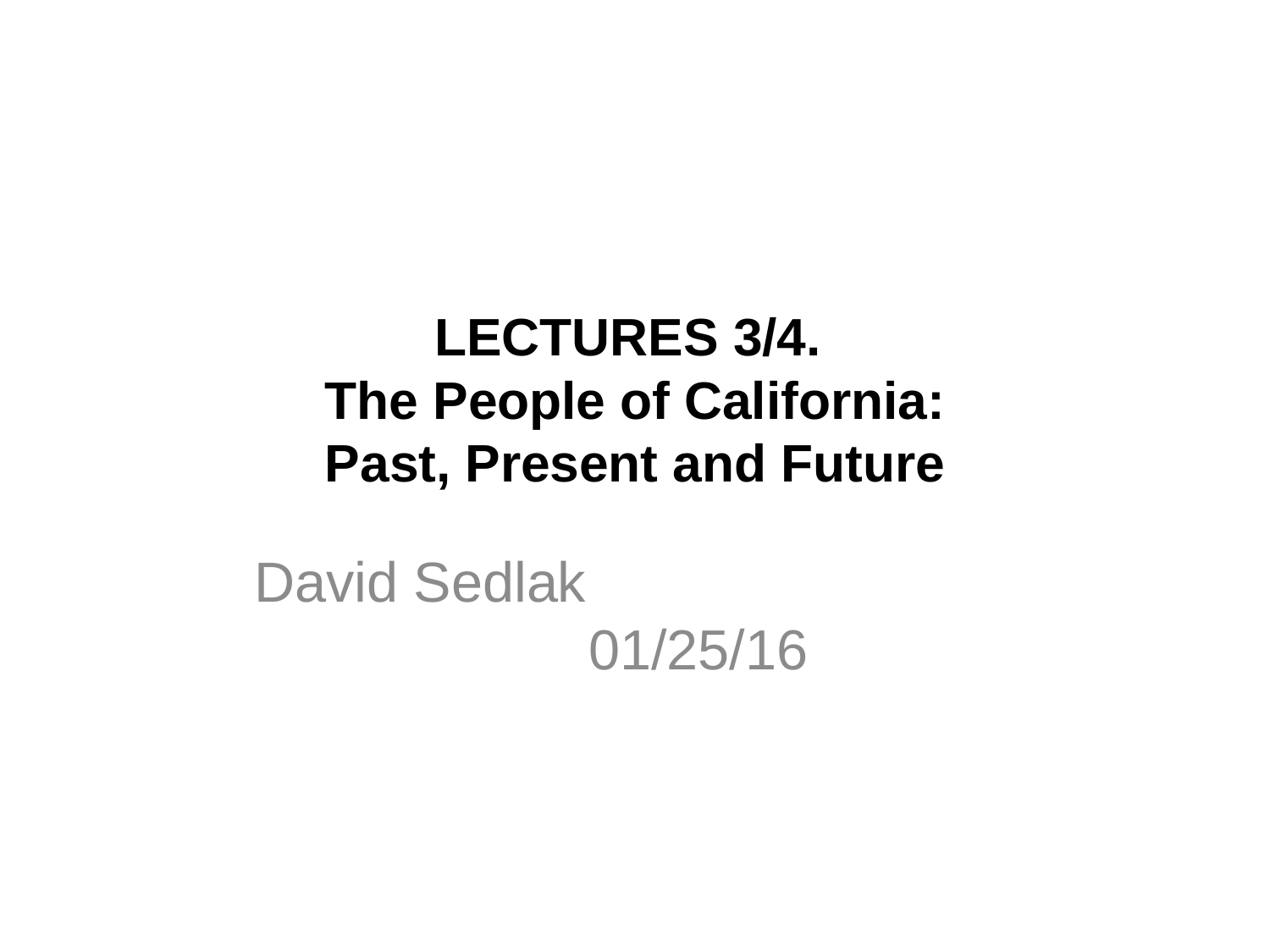

# LECTURES 3/4. The People of California: Past, Present and Future
David Sedlak					01/25/16